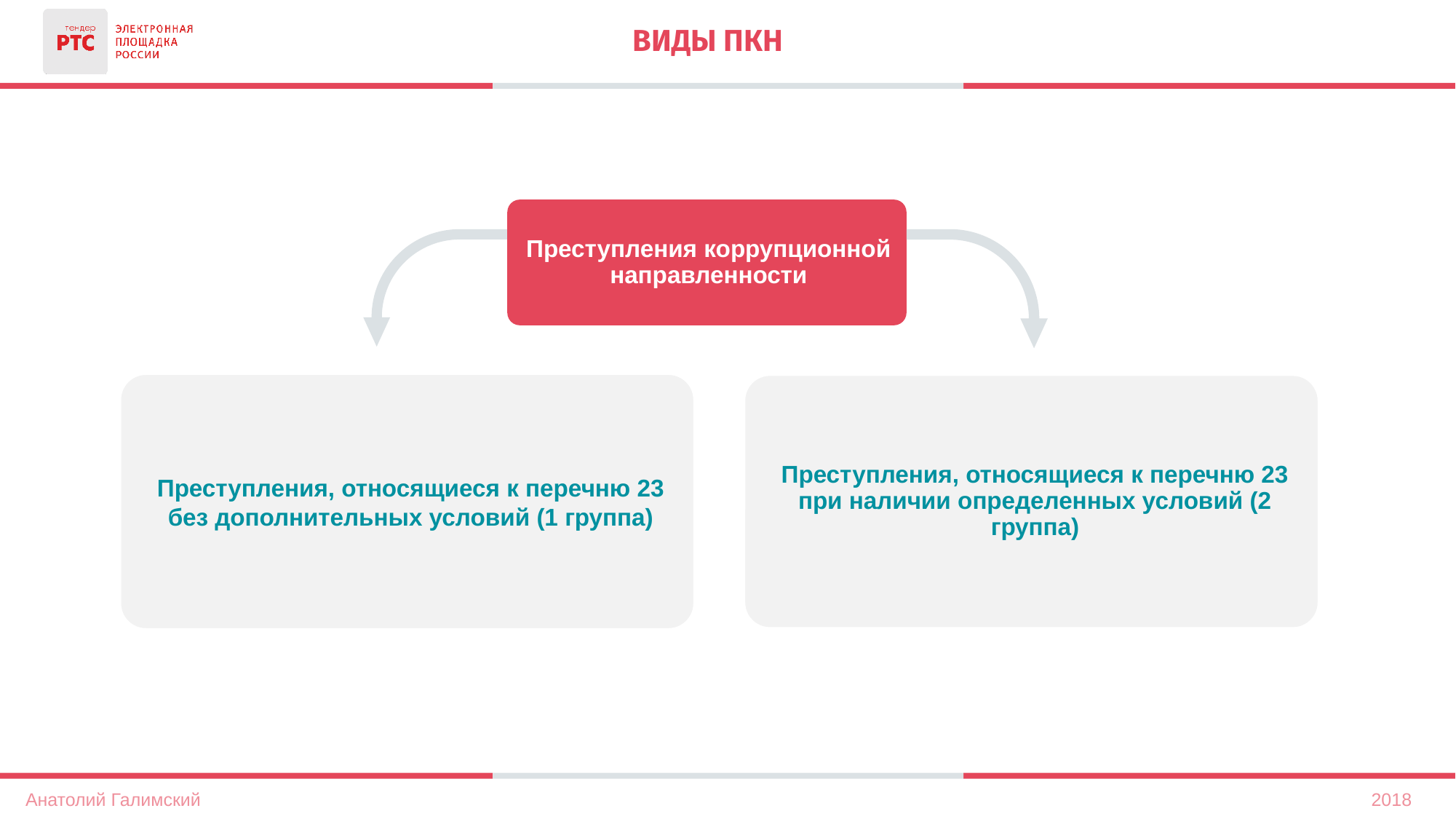

# Виды пкн

Преступления коррупционной направленности

Преступления, относящиеся к перечню 23 при наличии определенных условий (2 группа)

Преступления, относящиеся к перечню 23 без дополнительных условий (1 группа)

2018
Анатолий Галимский